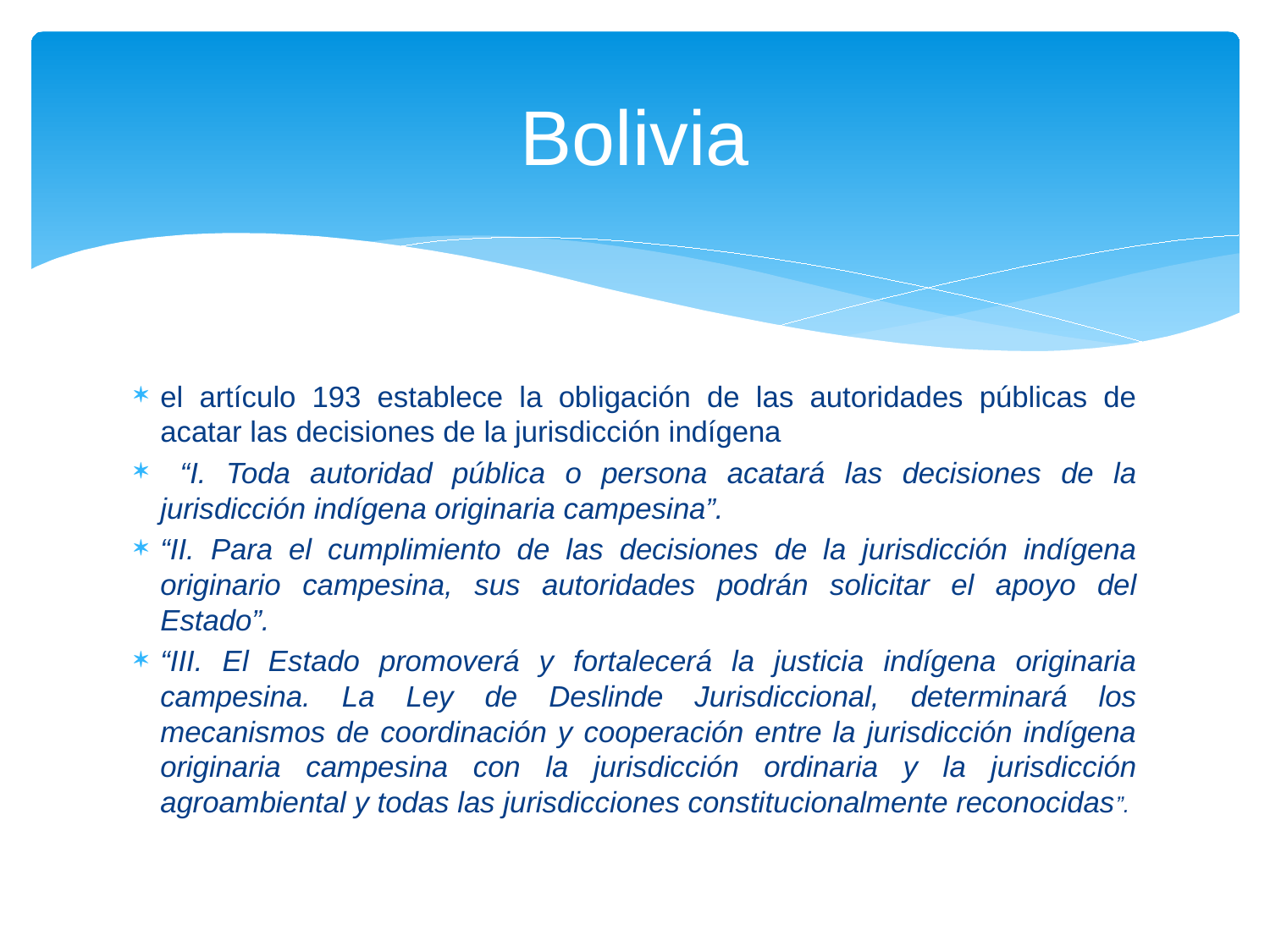

# Bolivia
el artículo 193 establece la obligación de las autoridades públicas de acatar las decisiones de la jurisdicción indígena
 “I. Toda autoridad pública o persona acatará las decisiones de la jurisdicción indígena originaria campesina”.
“II. Para el cumplimiento de las decisiones de la jurisdicción indígena originario campesina, sus autoridades podrán solicitar el apoyo del Estado”.
“III. El Estado promoverá y fortalecerá la justicia indígena originaria campesina. La Ley de Deslinde Jurisdiccional, determinará los mecanismos de coordinación y cooperación entre la jurisdicción indígena originaria campesina con la jurisdicción ordinaria y la jurisdicción agroambiental y todas las jurisdicciones constitucionalmente reconocidas”.